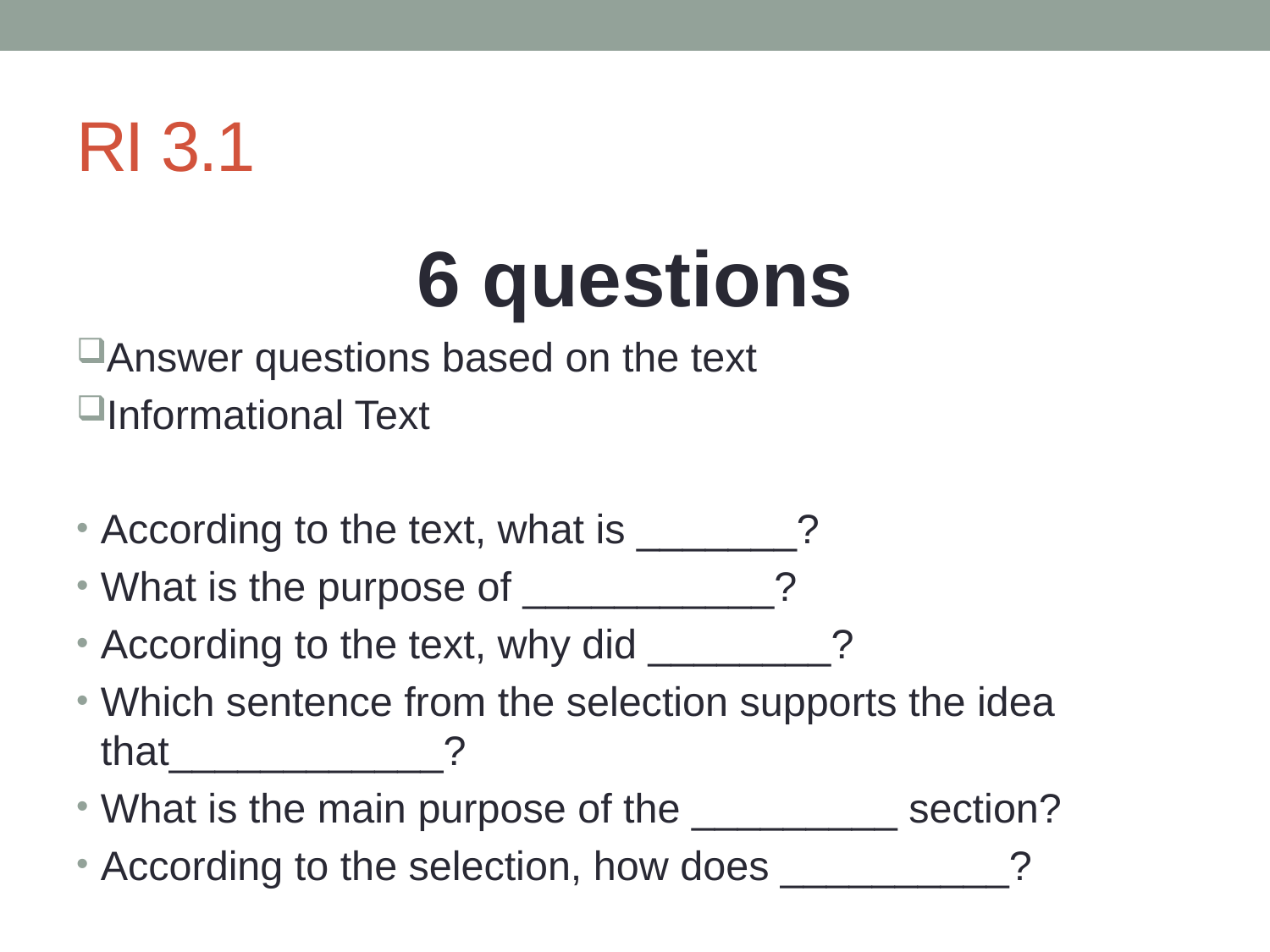

# RI 3.1
6 questions
Answer questions based on the text
Informational Text

According to the text, what is _______?
What is the purpose of ___________?
According to the text, why did ________?
Which sentence from the selection supports the idea that____________?
What is the main purpose of the _________ section?
According to the selection, how does __________?